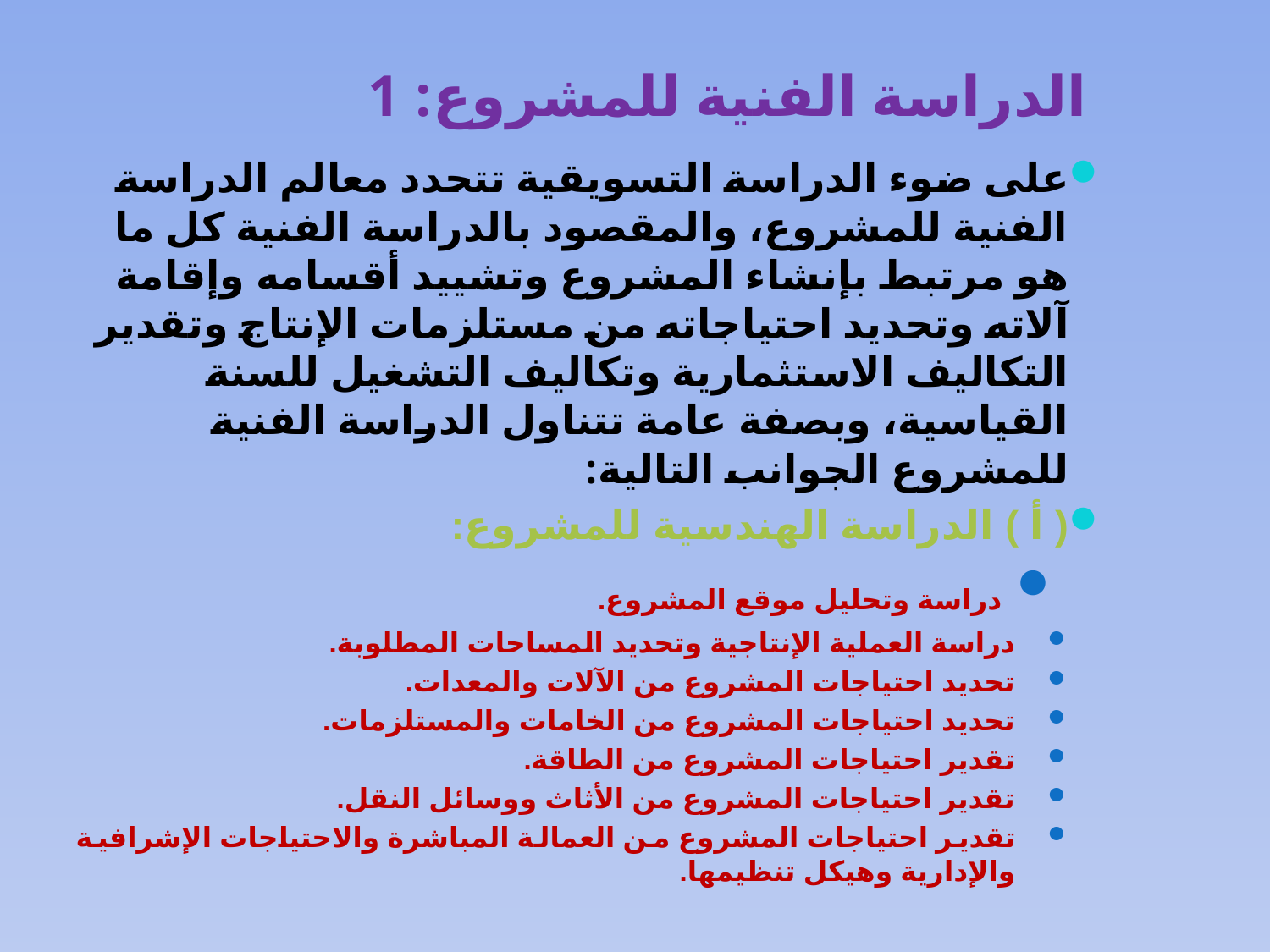

# الدراسة الفنية للمشروع: 1
على ضوء الدراسة التسويقية تتحدد معالم الدراسة الفنية للمشروع، والمقصود بالدراسة الفنية كل ما هو مرتبط بإنشاء المشروع وتشييد أقسامه وإقامة آلاته وتحديد احتياجاته من مستلزمات الإنتاج وتقدير التكاليف الاستثمارية وتكاليف التشغيل للسنة القياسية، وبصفة عامة تتناول الدراسة الفنية للمشروع الجوانب التالية:
( أ ) الدراسة الهندسية للمشروع:
 دراسة وتحليل موقع المشروع.
دراسة العملية الإنتاجية وتحديد المساحات المطلوبة.
تحديد احتياجات المشروع من الآلات والمعدات.
تحديد احتياجات المشروع من الخامات والمستلزمات.
تقدير احتياجات المشروع من الطاقة.
تقدير احتياجات المشروع من الأثاث ووسائل النقل.
تقدير احتياجات المشروع من العمالة المباشرة والاحتياجات الإشرافية والإدارية وهيكل تنظيمها.
الدكتور عيسى قداده
47